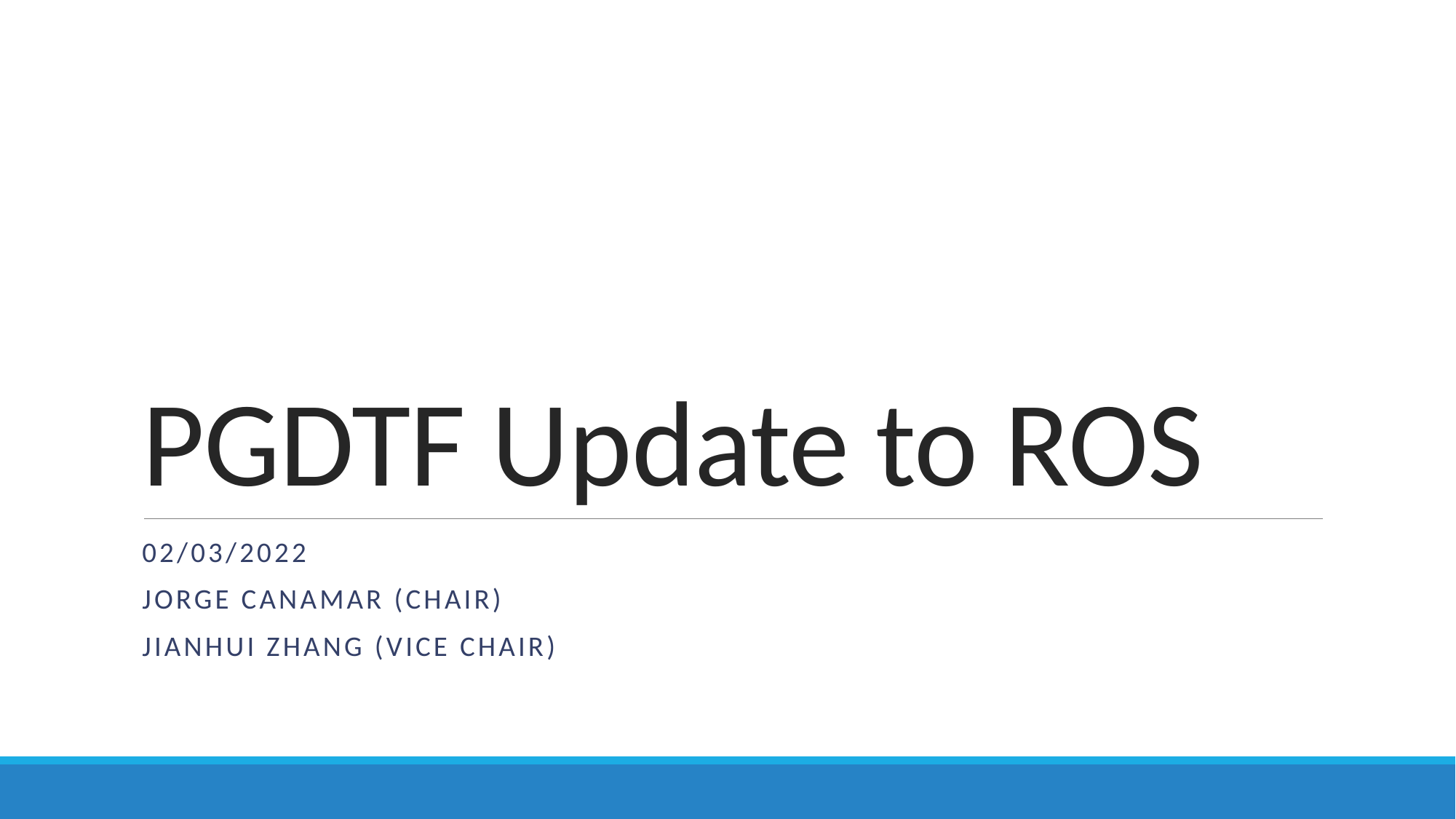

# PGDTF Update to ROS
02/03/2022
Jorge Canamar (Chair)
Jianhui Zhang (Vice Chair)